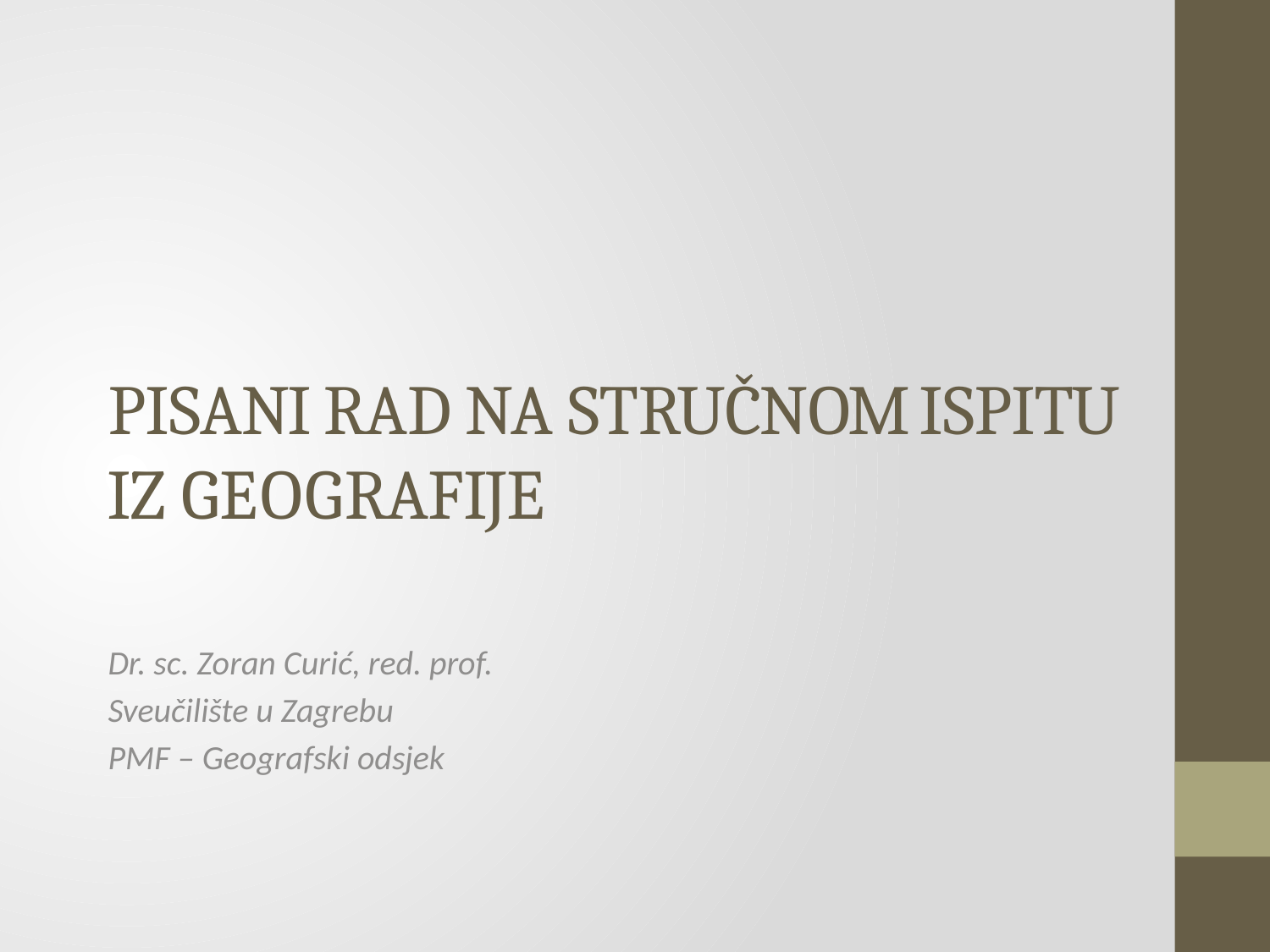

# PISANI RAD NA STRUČNOM ISPITU IZ GEOGRAFIJE
Dr. sc. Zoran Curić, red. prof.
Sveučilište u Zagrebu
PMF – Geografski odsjek